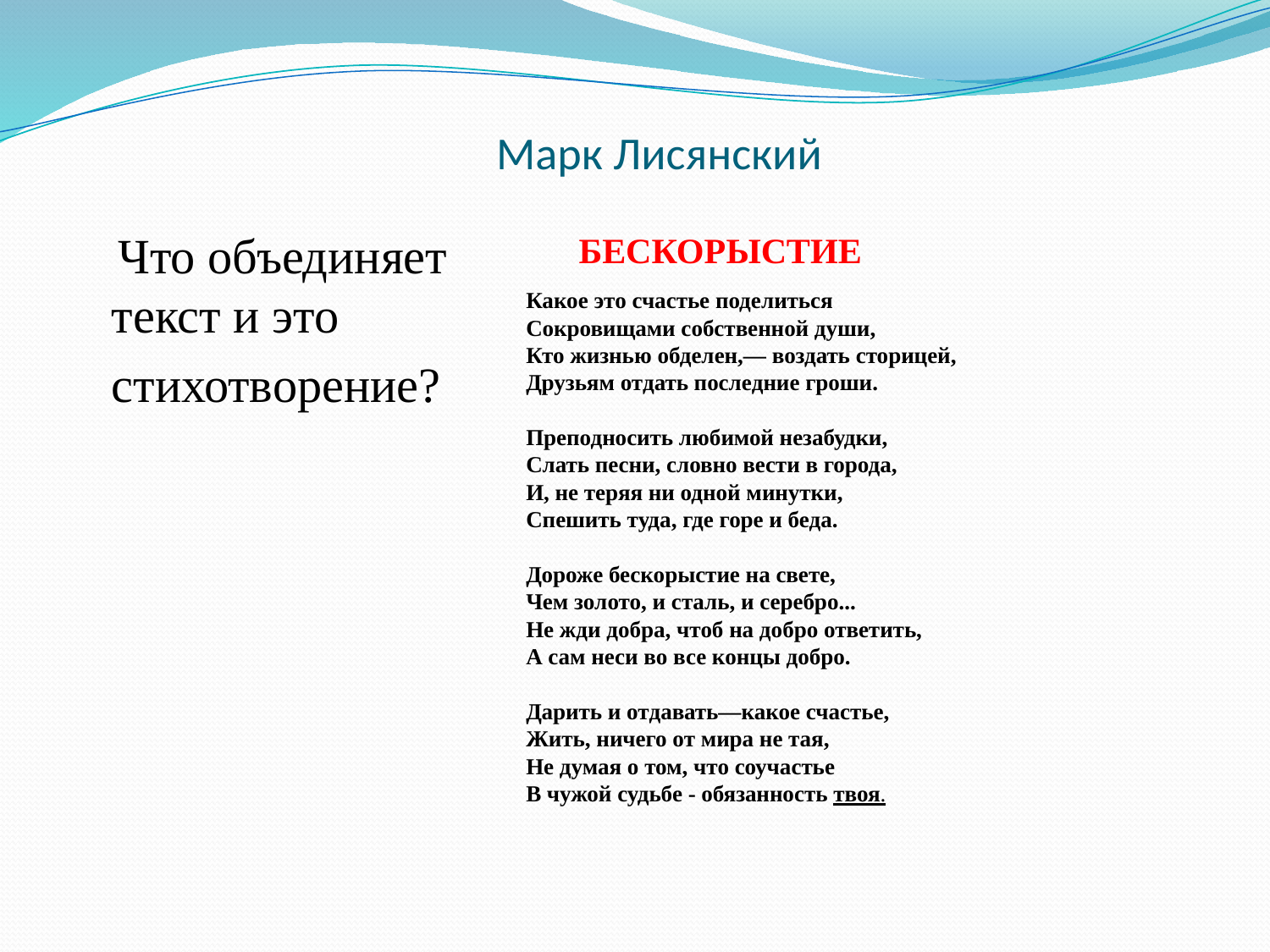

# Марк Лисянский
 Что объединяет текст и это
стихотворение?
         БЕСКОРЫСТИЕ
Какое это счастье поделиться
Сокровищами собственной души,
Кто жизнью обделен,— воздать сторицей,
Друзьям отдать последние гроши.
Преподносить любимой незабудки,
Слать песни, словно вести в города,
И, не теряя ни одной минутки,
Спешить туда, где горе и беда.
Дороже бескорыстие на свете,
Чем золото, и сталь, и серебро...
Не жди добра, чтоб на добро ответить,
А сам неси во все концы добро.
Дарить и отдавать—какое счастье,
Жить, ничего от мира не тая,
Не думая о том, что соучастье
В чужой судьбе - обязанность твоя.